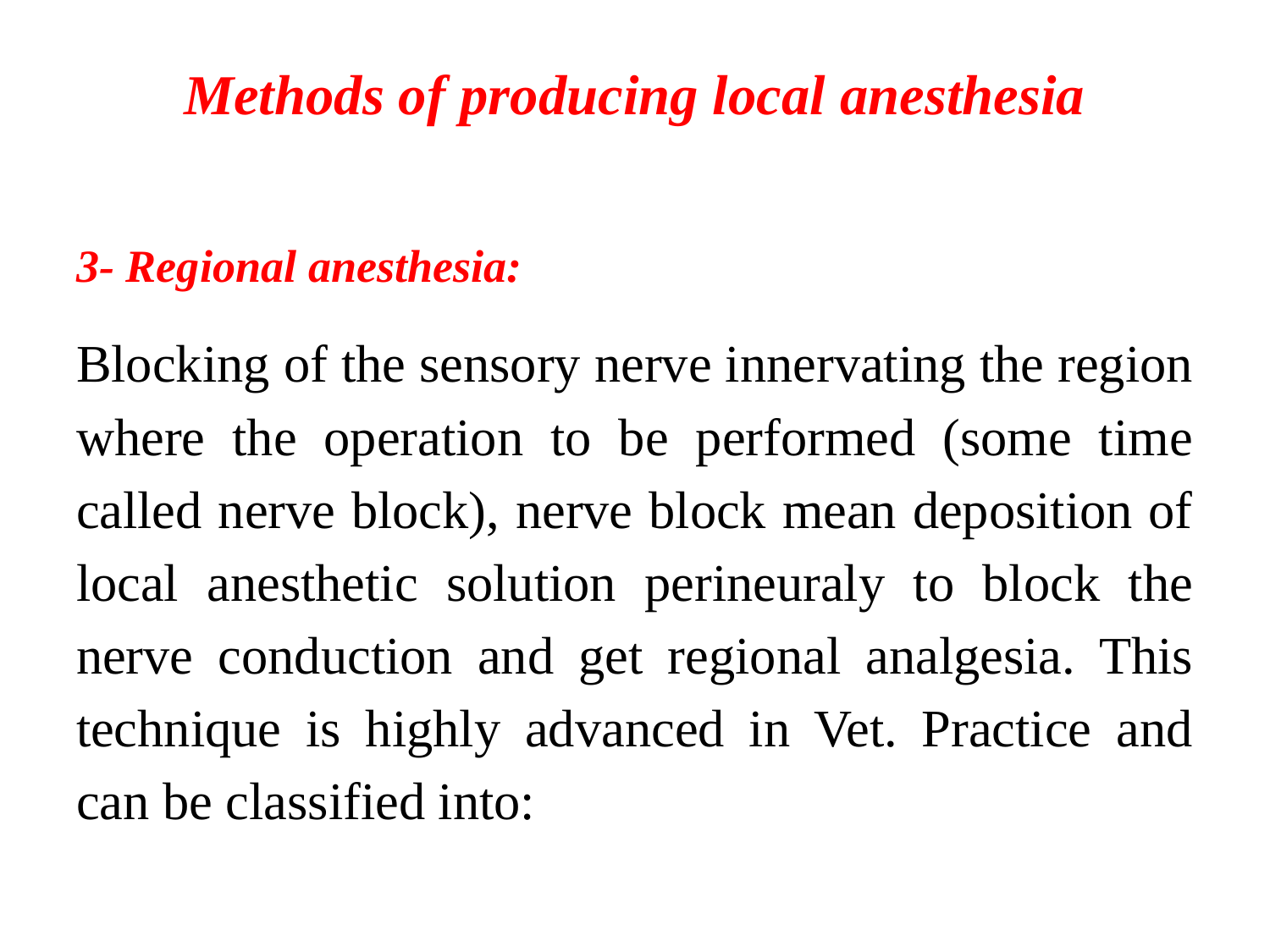

# Methods of producing local anesthesia
3- Regional anesthesia:
Blocking of the sensory nerve innervating the region where the operation to be performed (some time called nerve block), nerve block mean deposition of local anesthetic solution perineuraly to block the nerve conduction and get regional analgesia. This technique is highly advanced in Vet. Practice and can be classified into: